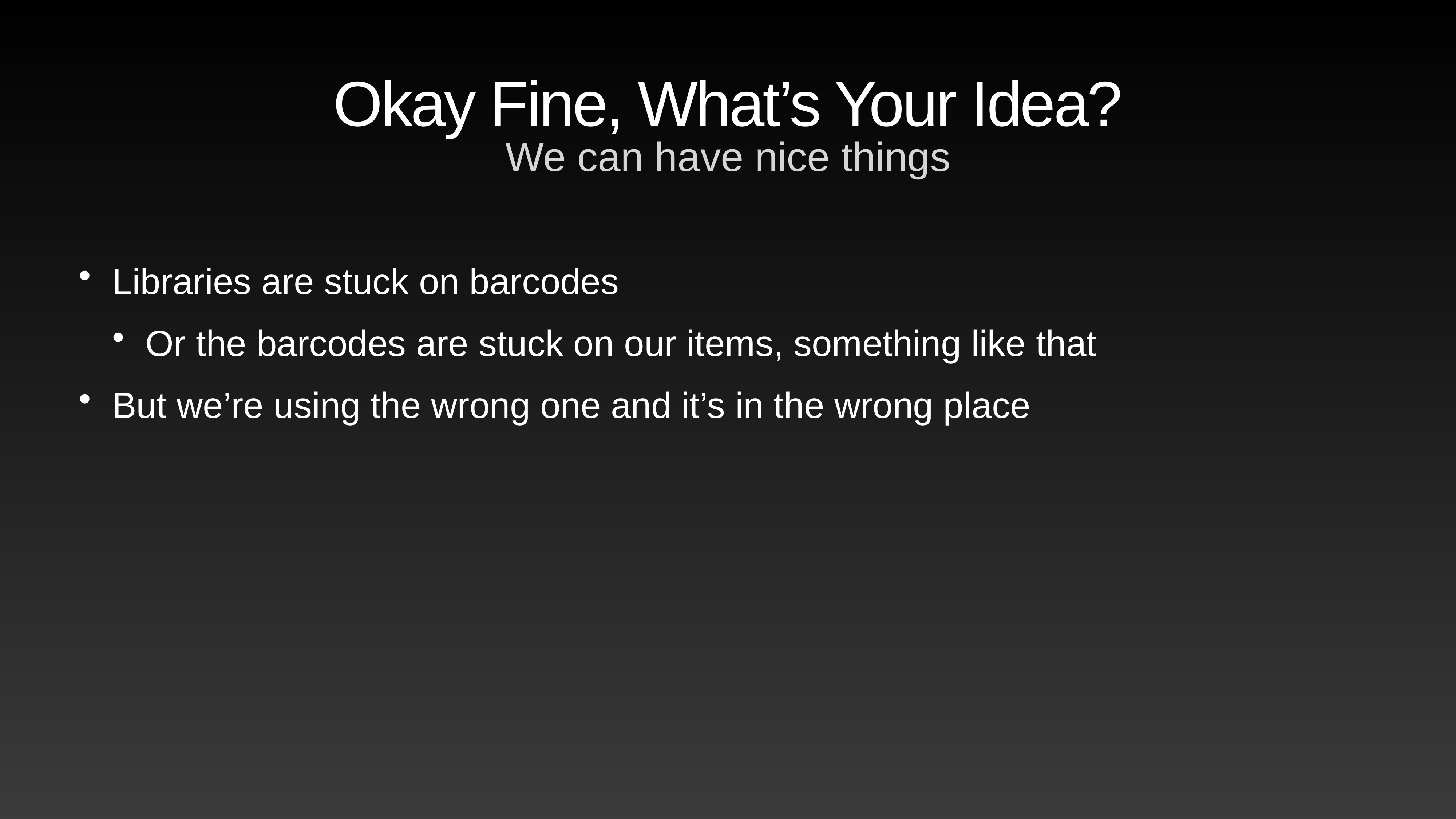

# Okay Fine, What’s Your Idea?
We can have nice things
Libraries are stuck on barcodes
Or the barcodes are stuck on our items, something like that
But we’re using the wrong one and it’s in the wrong place